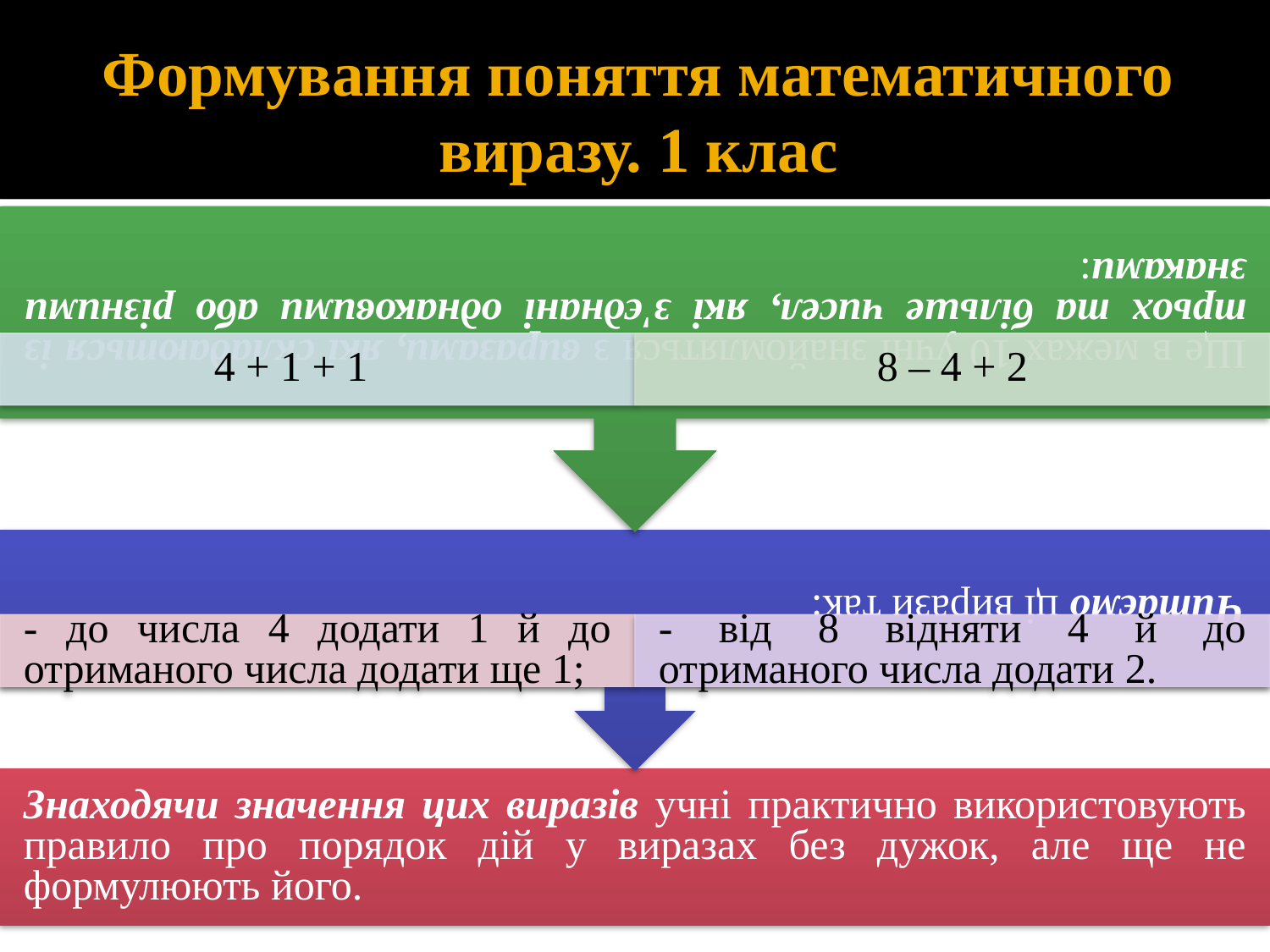

# Формування поняття математичного виразу. 1 клас
Знаходячи значення цих виразів учні практично використовують правило про порядок дій у виразах без дужок, але ще не формулюють його.
Читаємо ці вирази так:
- до числа 4 додати 1 й до отриманого числа додати ще 1;
- від 8 відняти 4 й до отриманого числа додати 2.
Ще в межах 10 учні знайомляться з виразами, які складаються із трьох та більше чисел, які з'єднані однаковими або різними знаками:
4 + 1 + 1
8 – 4 + 2